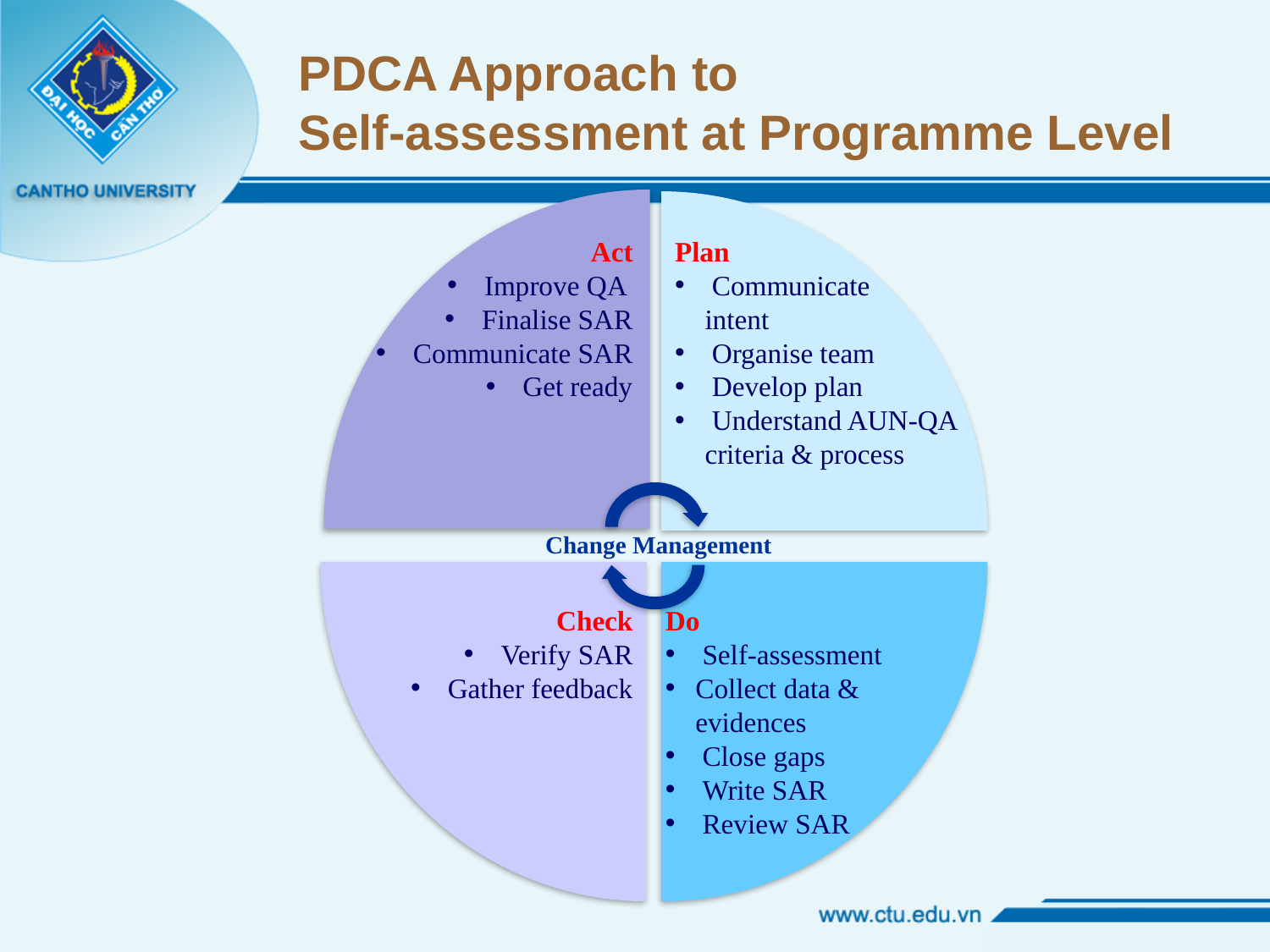

# PDCA Approach to Self-assessment at Programme Level

Act
 Improve QA
 Finalise SAR
 Communicate SAR
 Get ready

Plan
 Communicate
intent
 Organise team
 Develop plan
 Understand AUN-QA criteria & process

Change Management

Check
 Verify SAR
 Gather feedback
Do
 Self-assessment
Collect data & evidences
 Close gaps
 Write SAR
 Review SAR